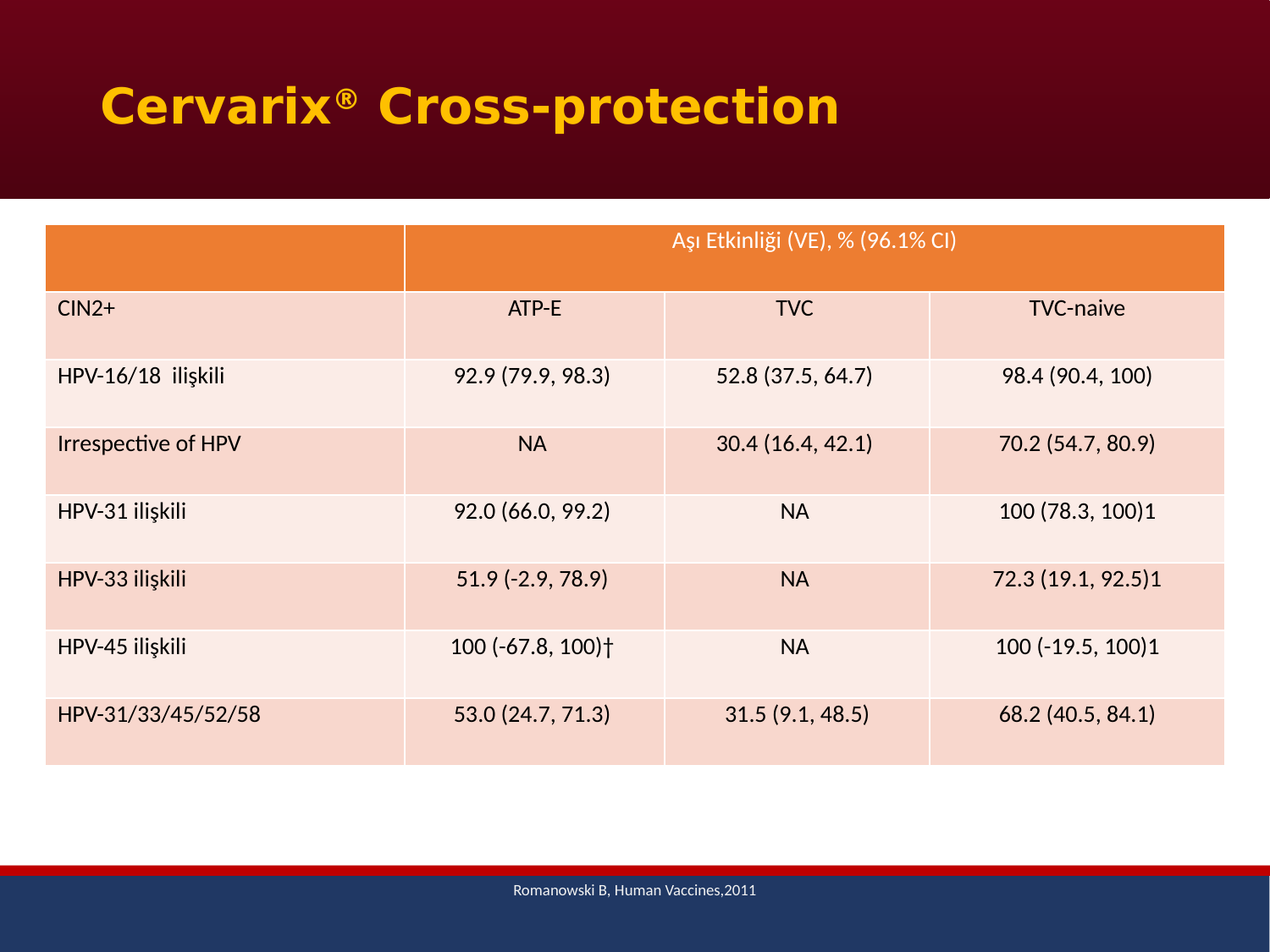

# Cervarix® Cross-protection
|  | Aşı Etkinliği (VE), % (96.1% CI) |  |  |
| --- | --- | --- | --- |
| CIN2+ | ATP-E | TVC | TVC-naive |
| HPV-16/18 ilişkili | 92.9 (79.9, 98.3) | 52.8 (37.5, 64.7) | 98.4 (90.4, 100) |
| Irrespective of HPV | NA | 30.4 (16.4, 42.1) | 70.2 (54.7, 80.9) |
| HPV-31 ilişkili | 92.0 (66.0, 99.2) | NA | 100 (78.3, 100)1 |
| HPV-33 ilişkili | 51.9 (-2.9, 78.9) | NA | 72.3 (19.1, 92.5)1 |
| HPV-45 ilişkili | 100 (-67.8, 100)† | NA | 100 (-19.5, 100)1 |
| HPV-31/33/45/52/58 | 53.0 (24.7, 71.3) | 31.5 (9.1, 48.5) | 68.2 (40.5, 84.1) |
Romanowski B, Human Vaccines,2011